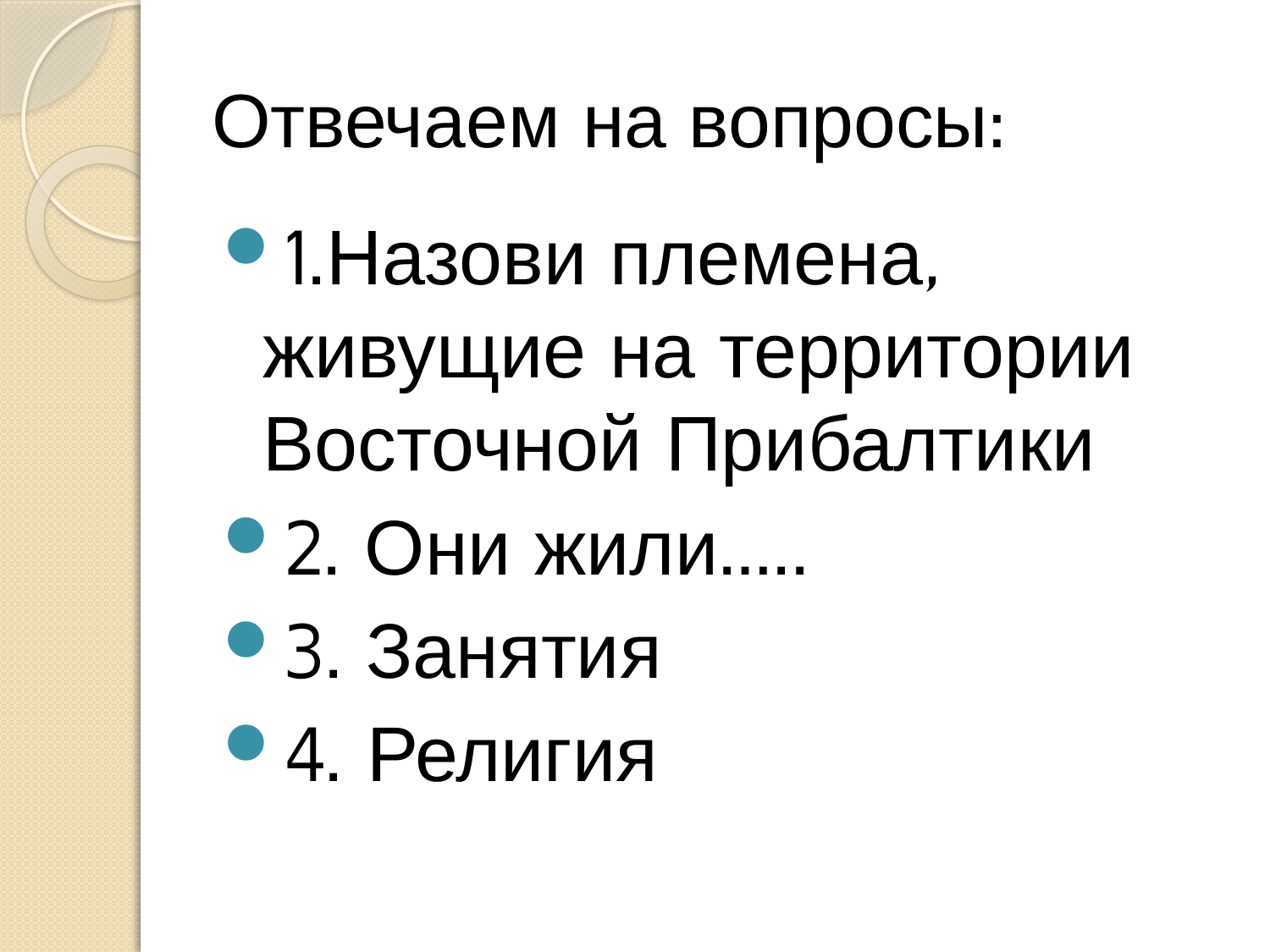

# Отвечаем на вопросы:
1.Назови племена, живущие на территории Восточной Прибалтики
2. Они жили…..
3. Занятия
4. Религия